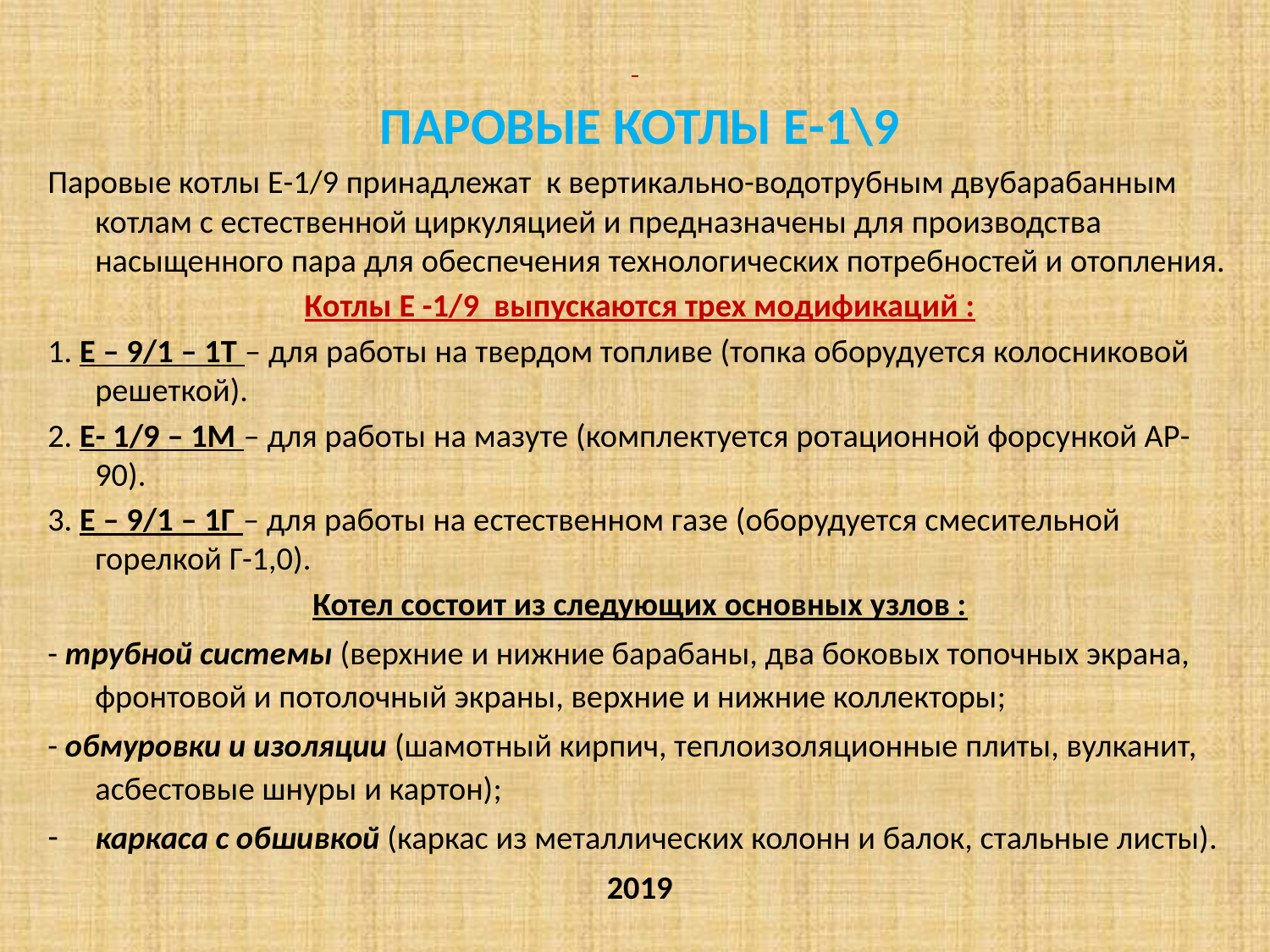

#
ПАРОВЫЕ КОТЛЫ Е-1\9
Паровые котлы Е-1/9 принадлежат  к вертикально-водотрубным двубарабанным котлам с естественной циркуляцией и предназначены для производства насыщенного пара для обеспечения технологических потребностей и отопления.
Котлы Е -1/9  выпускаются трех модификаций :
1. Е – 9/1 – 1Т – для работы на твердом топливе (топка оборудуется колосниковой решеткой).
2. Е- 1/9 – 1М – для работы на мазуте (комплектуется ротационной форсункой АР-90).
3. Е – 9/1 – 1Г – для работы на естественном газе (оборудуется смесительной горелкой Г-1,0).
Котел состоит из следующих основных узлов :
- трубной системы (верхние и нижние барабаны, два боковых топочных экрана, фронтовой и потолочный экраны, верхние и нижние коллекторы;
- обмуровки и изоляции (шамотный кирпич, теплоизоляционные плиты, вулканит, асбестовые шнуры и картон);
каркаса с обшивкой (каркас из металлических колонн и балок, стальные листы).
2019